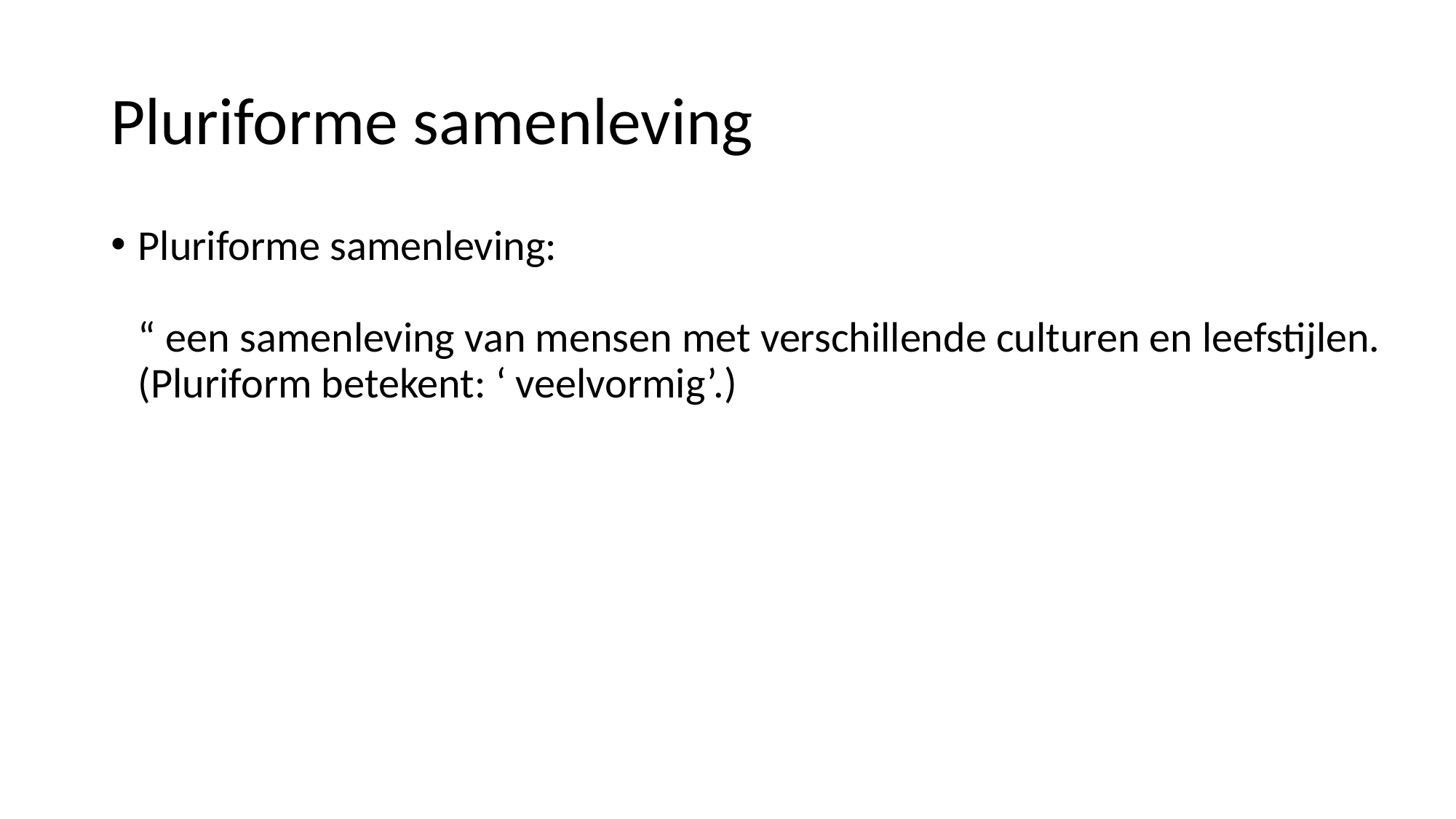

# Pluriforme samenleving
Pluriforme samenleving:
“ een samenleving van mensen met verschillende culturen en leefstijlen.
(Pluriform betekent: ‘ veelvormig’.)